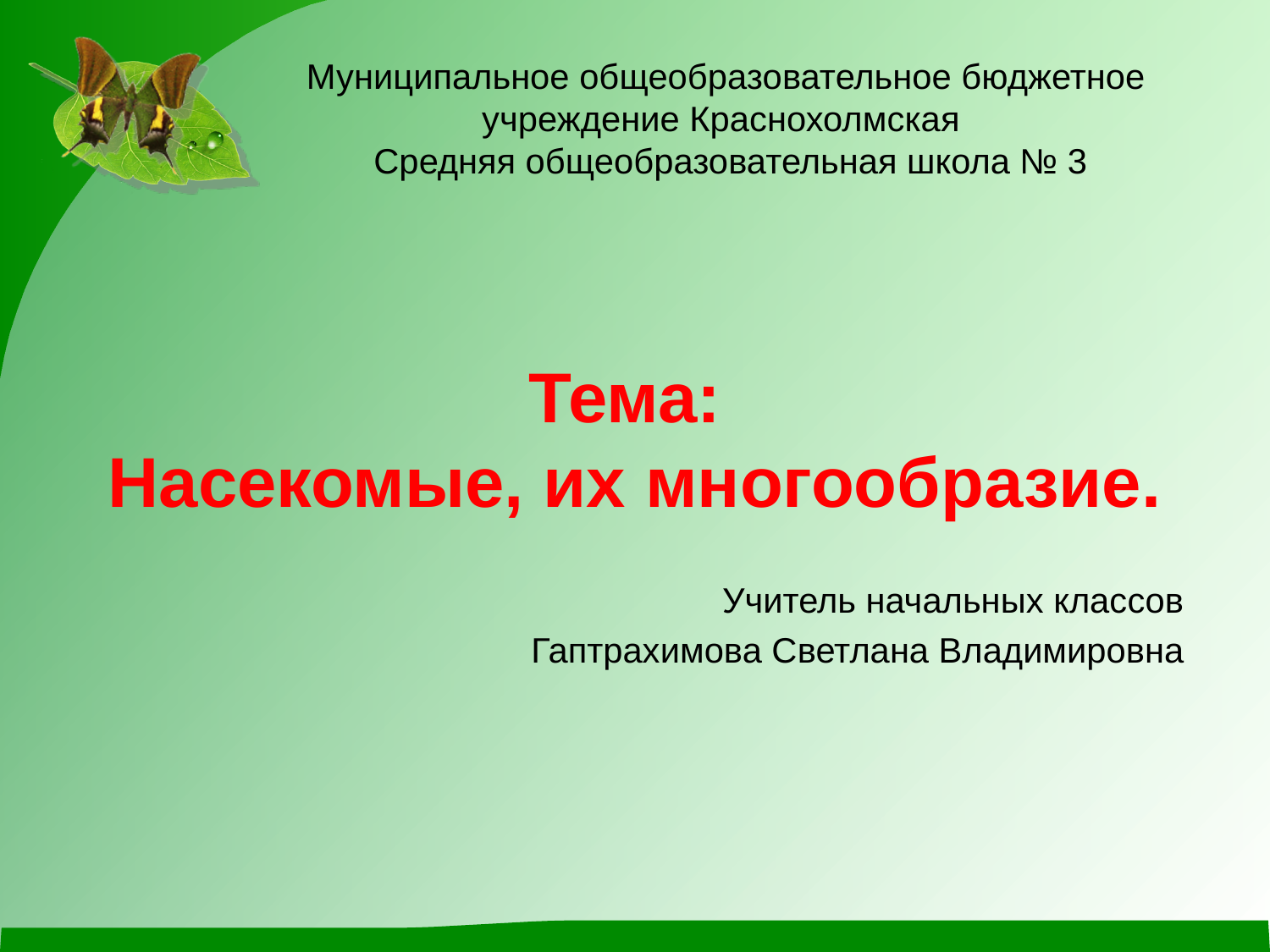

# Муниципальное общеобразовательное бюджетное учреждение Краснохолмская Средняя общеобразовательная школа № 3
Тема:
Насекомые, их многообразие.

Учитель начальных классов
Гаптрахимова Светлана Владимировна